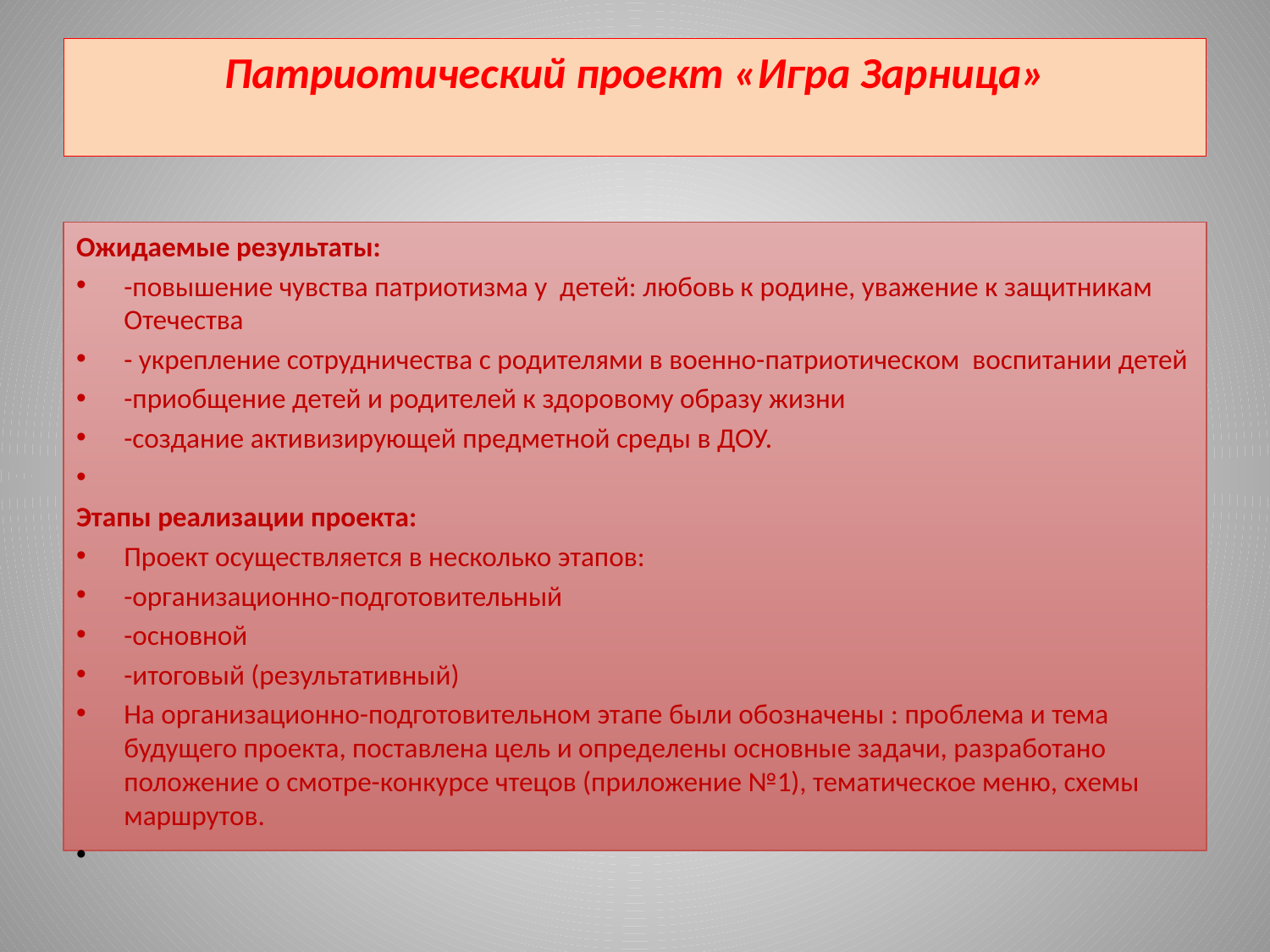

# Патриотический проект «Игра Зарница»
Ожидаемые результаты:
-повышение чувства патриотизма у  детей: любовь к родине, уважение к защитникам Отечества
- укрепление сотрудничества с родителями в военно-патриотическом  воспитании детей
-приобщение детей и родителей к здоровому образу жизни
-создание активизирующей предметной среды в ДОУ.

Этапы реализации проекта:
Проект осуществляется в несколько этапов:
-организационно-подготовительный
-основной
-итоговый (результативный)
На организационно-подготовительном этапе были обозначены : проблема и тема будущего проекта, поставлена цель и определены основные задачи, разработано положение о смотре-конкурсе чтецов (приложение №1), тематическое меню, схемы маршрутов.